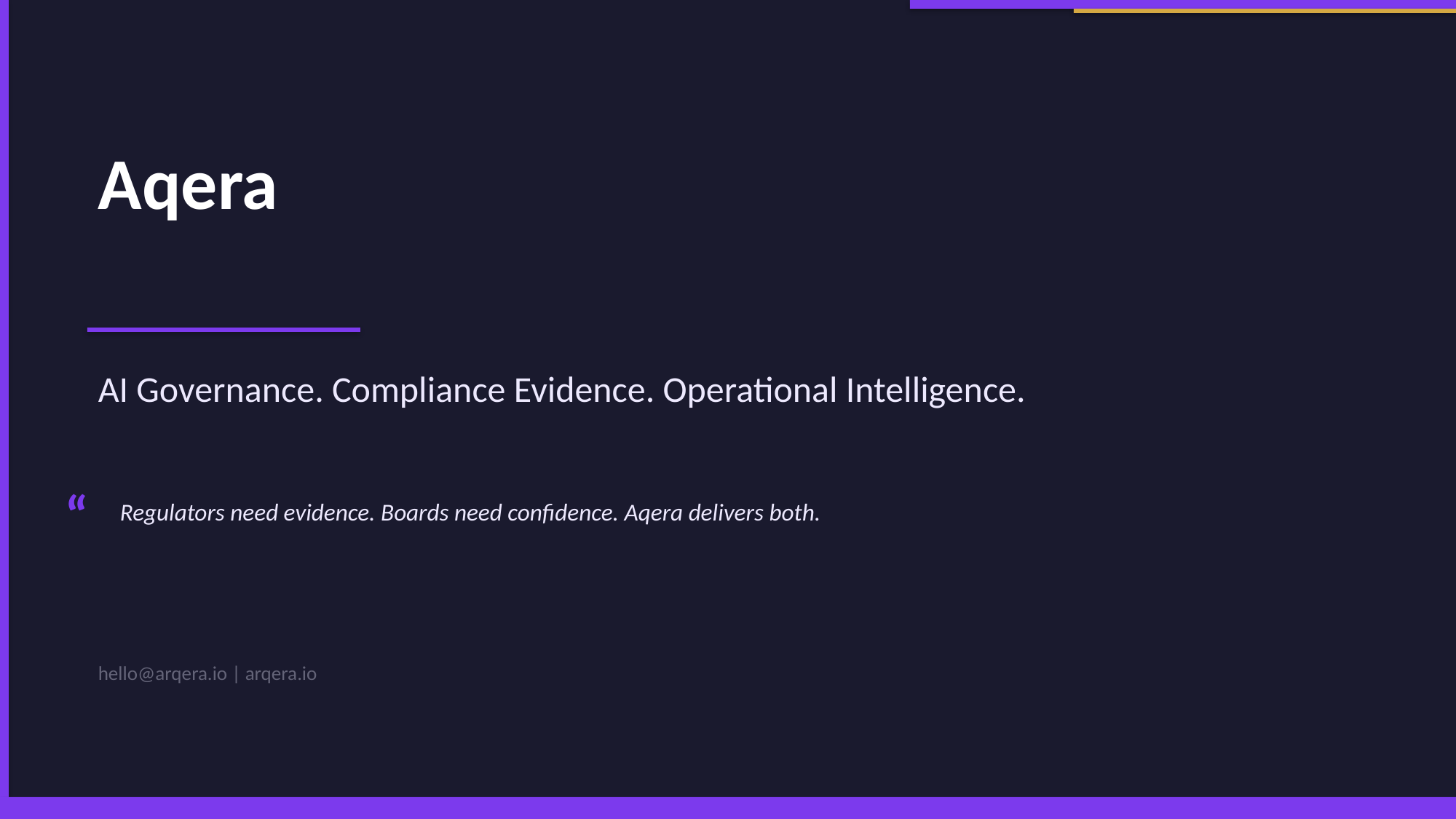

Aqera

AI Governance. Compliance Evidence. Operational Intelligence.
“
Regulators need evidence. Boards need confidence. Aqera delivers both.
hello@arqera.io | arqera.io